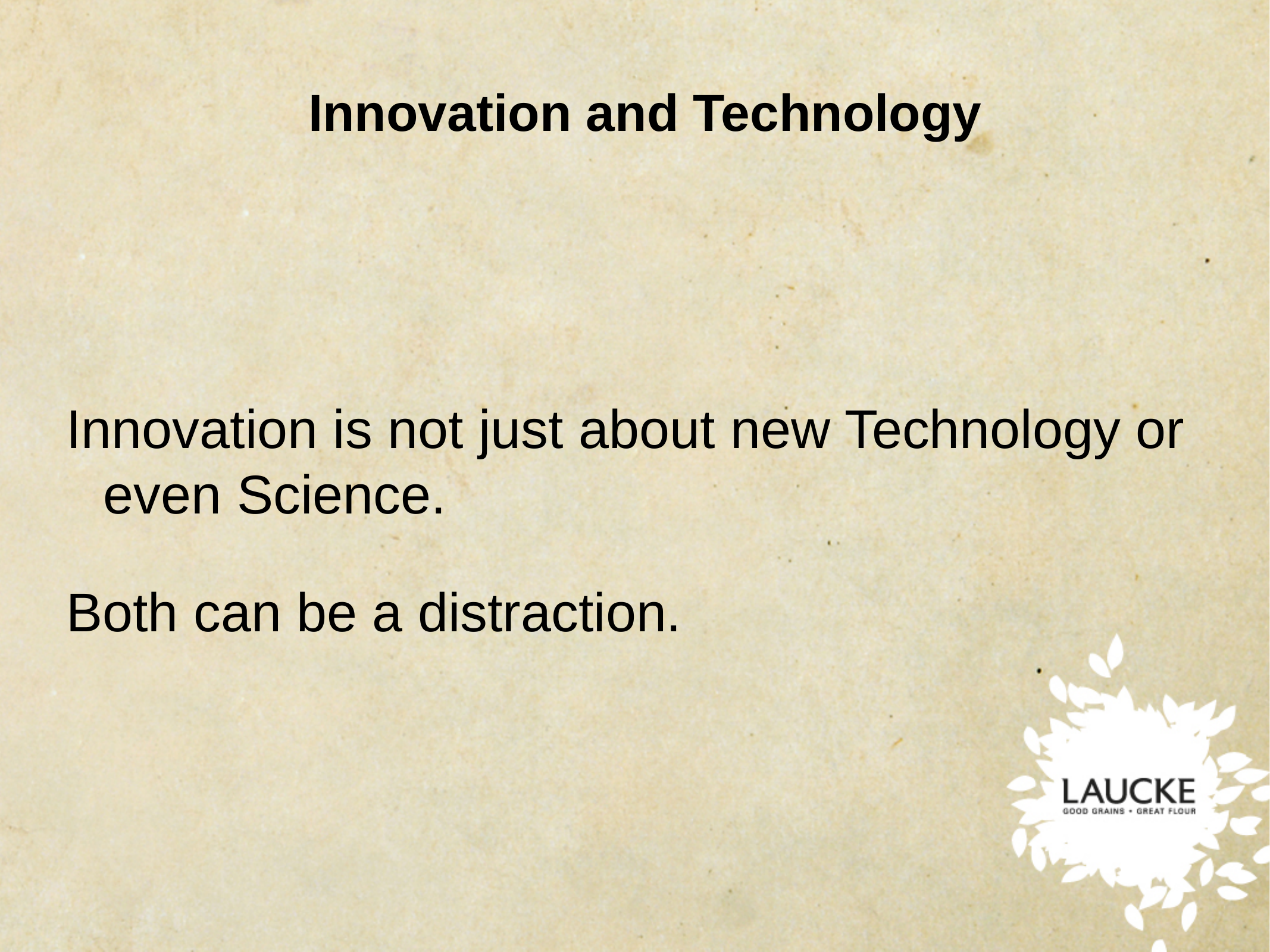

Innovation and Technology

Innovation is not just about new Technology or even Science.
Both can be a distraction.